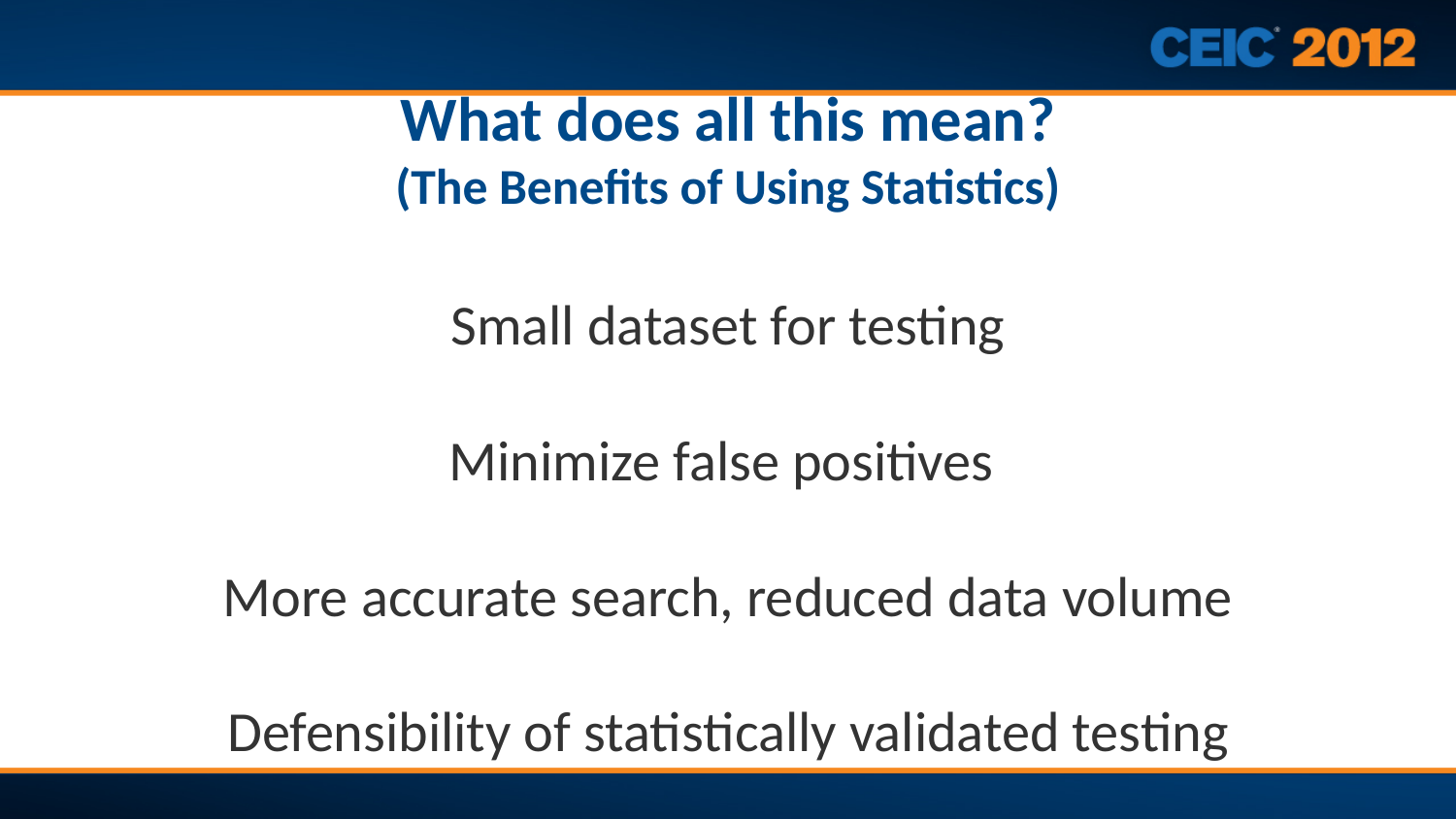

# What does all this mean? (The Benefits of Using Statistics)
Small dataset for testing

Minimize false positives

More accurate search, reduced data volume

Defensibility of statistically validated testing